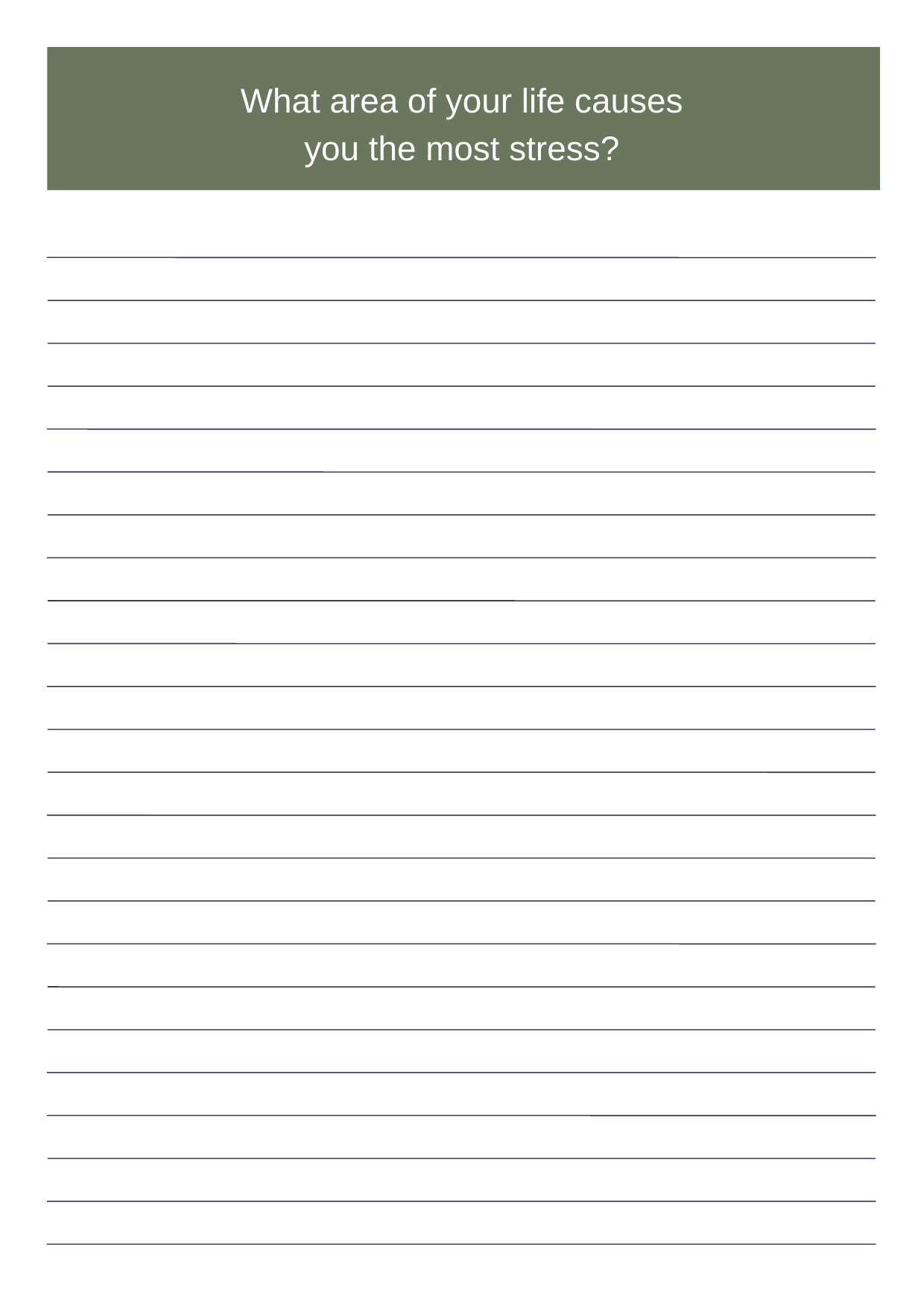

What area of your life causes you the most stress?